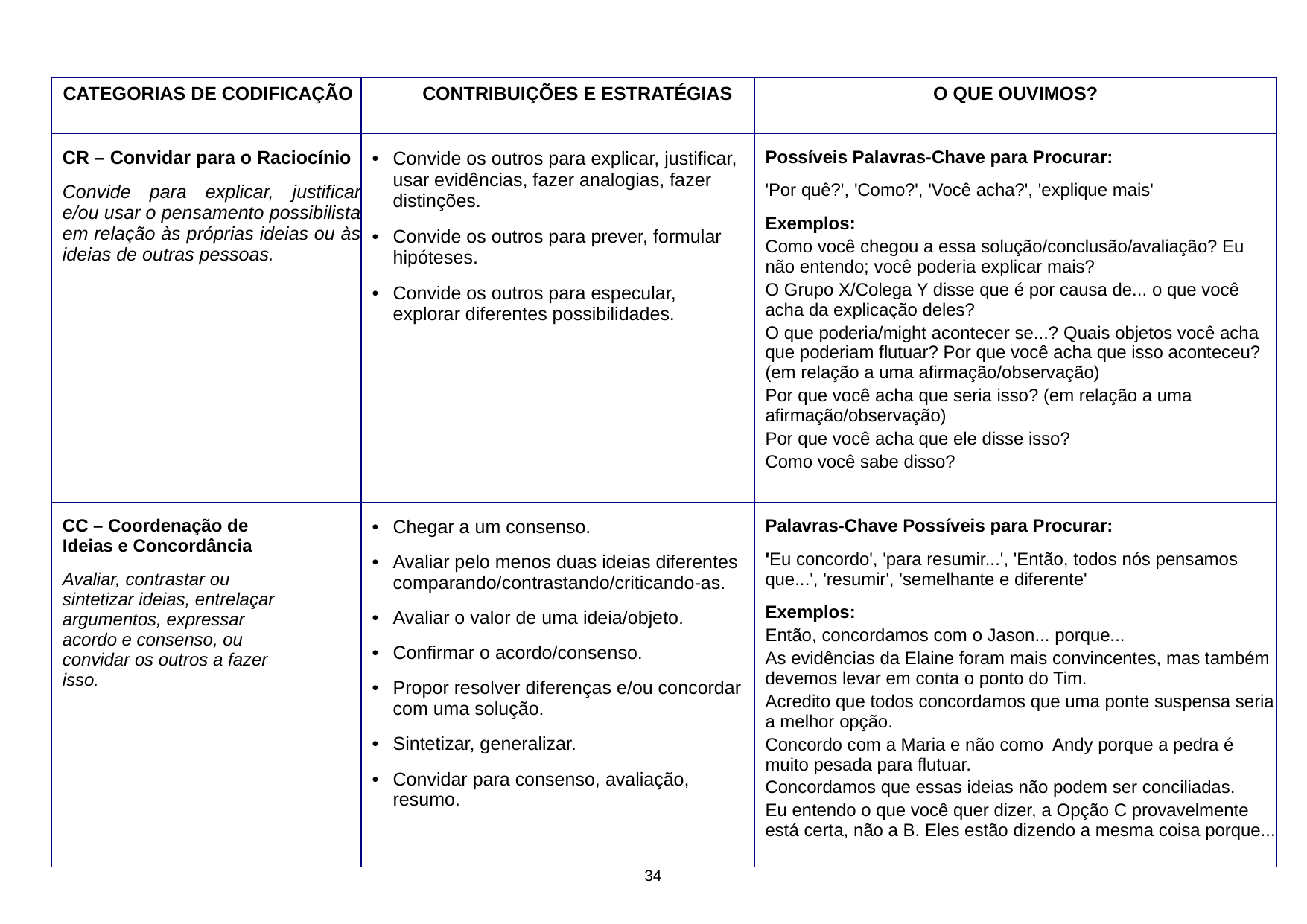

| CATEGORIAS DE CODIFICAÇÃO | CONTRIBUIÇÕES E ESTRATÉGIAS | O QUE OUVIMOS? |
| --- | --- | --- |
| CR – Convidar para o Raciocínio Convide para explicar, justificar e/ou usar o pensamento possibilista em relação às próprias ideias ou às ideias de outras pessoas. | Convide os outros para explicar, justificar, usar evidências, fazer analogias, fazer distinções. Convide os outros para prever, formular hipóteses. Convide os outros para especular, explorar diferentes possibilidades. | Possíveis Palavras-Chave para Procurar: 'Por quê?', 'Como?', 'Você acha?', 'explique mais' Exemplos: Como você chegou a essa solução/conclusão/avaliação? Eu não entendo; você poderia explicar mais? O Grupo X/Colega Y disse que é por causa de... o que você acha da explicação deles? O que poderia/might acontecer se...? Quais objetos você acha que poderiam flutuar? Por que você acha que isso aconteceu? (em relação a uma afirmação/observação) Por que você acha que seria isso? (em relação a uma afirmação/observação) Por que você acha que ele disse isso? Como você sabe disso? |
| CC – Coordenação de Ideias e Concordância Avaliar, contrastar ou sintetizar ideias, entrelaçar argumentos, expressar acordo e consenso, ou convidar os outros a fazer isso. | Chegar a um consenso. Avaliar pelo menos duas ideias diferentes comparando/contrastando/criticando-as. Avaliar o valor de uma ideia/objeto. Confirmar o acordo/consenso. Propor resolver diferenças e/ou concordar com uma solução. Sintetizar, generalizar. Convidar para consenso, avaliação, resumo. | Palavras-Chave Possíveis para Procurar: 'Eu concordo', 'para resumir...', 'Então, todos nós pensamos que...', 'resumir', 'semelhante e diferente' Exemplos: Então, concordamos com o Jason... porque... As evidências da Elaine foram mais convincentes, mas também devemos levar em conta o ponto do Tim. Acredito que todos concordamos que uma ponte suspensa seria a melhor opção. Concordo com a Maria e não como Andy porque a pedra é muito pesada para flutuar. Concordamos que essas ideias não podem ser conciliadas. Eu entendo o que você quer dizer, a Opção C provavelmente está certa, não a B. Eles estão dizendo a mesma coisa porque... |
34